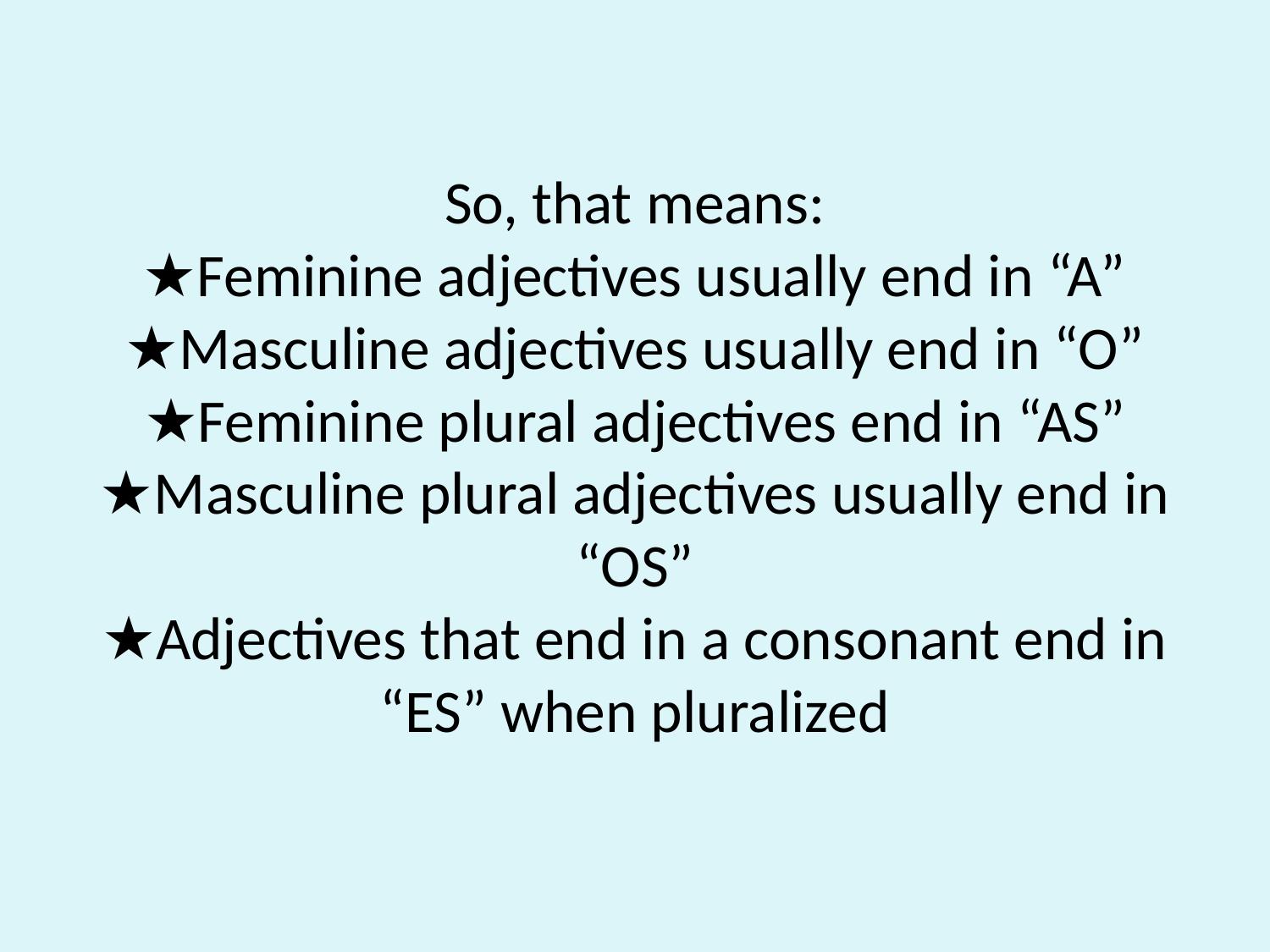

# So, that means: ★Feminine adjectives usually end in “A” ★Masculine adjectives usually end in “O” ★Feminine plural adjectives end in “AS” ★Masculine plural adjectives usually end in “OS” ★Adjectives that end in a consonant end in “ES” when pluralized